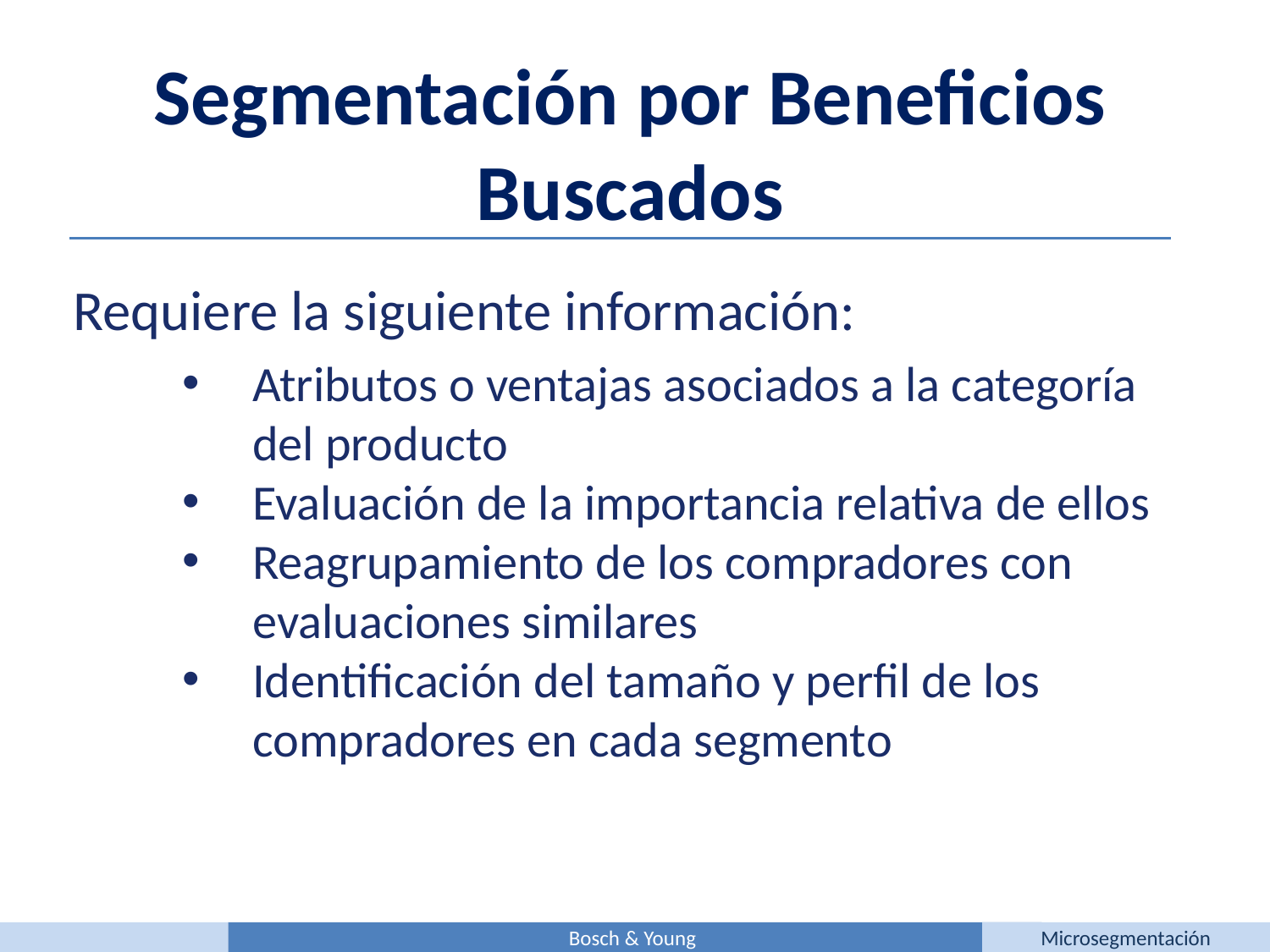

Segmentación por Beneficios Buscados
    Requiere la siguiente información:

Atributos o ventajas asociados a la categoría  del producto
Evaluación de la importancia relativa de ellos
Reagrupamiento de los compradores con evaluaciones similares
Identificación del tamaño y perfil de los compradores en cada segmento

Bosch & Young
Microsegmentación